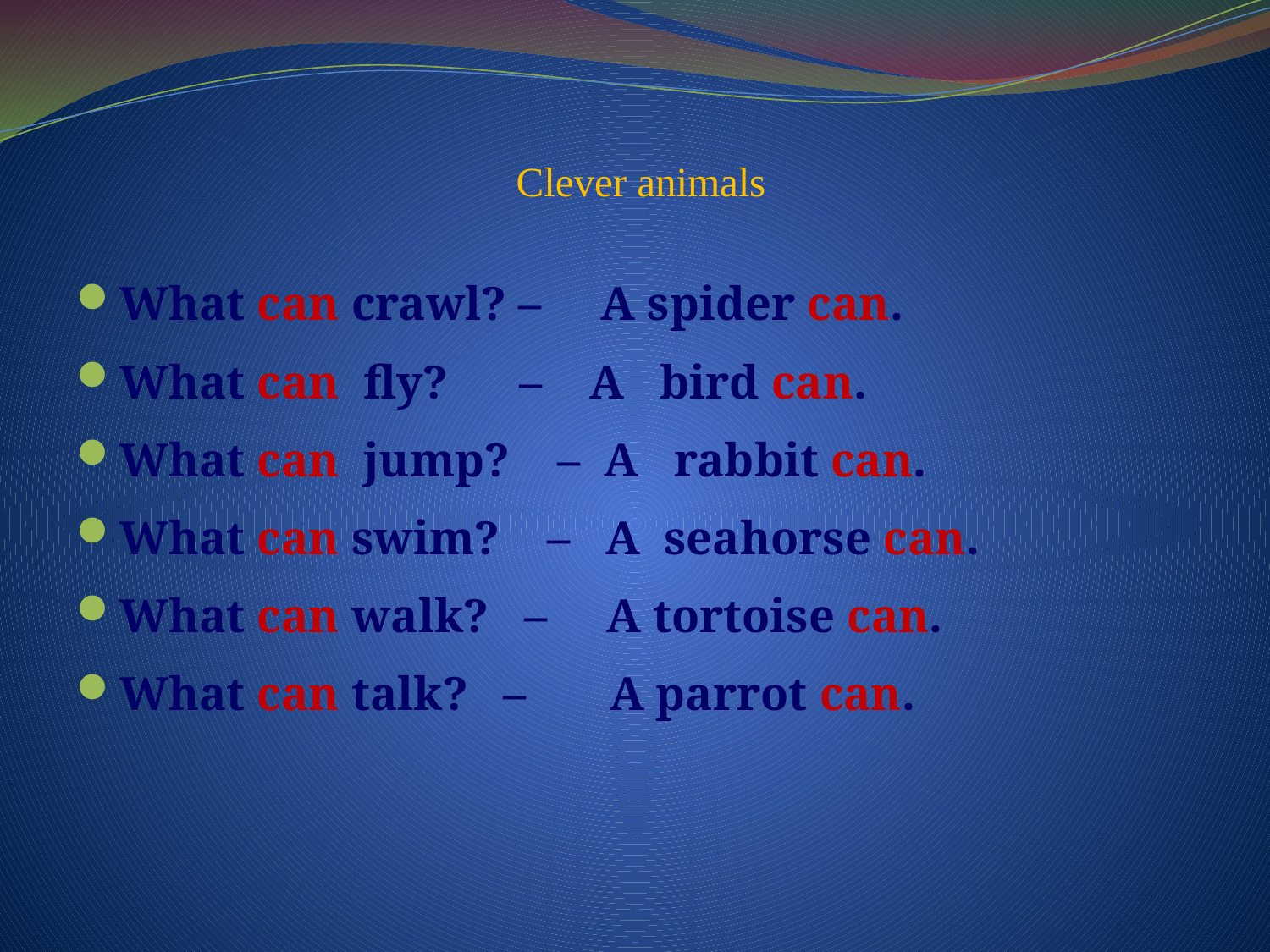

# Clever animals
What can crawl? –     A spider can.
What can  fly?      –    A   bird can.
What can  jump?    –  A   rabbit can.
What can swim?    –   A  seahorse can.
What can walk?   –     A tortoise can.
What can talk?   –       A parrot can.